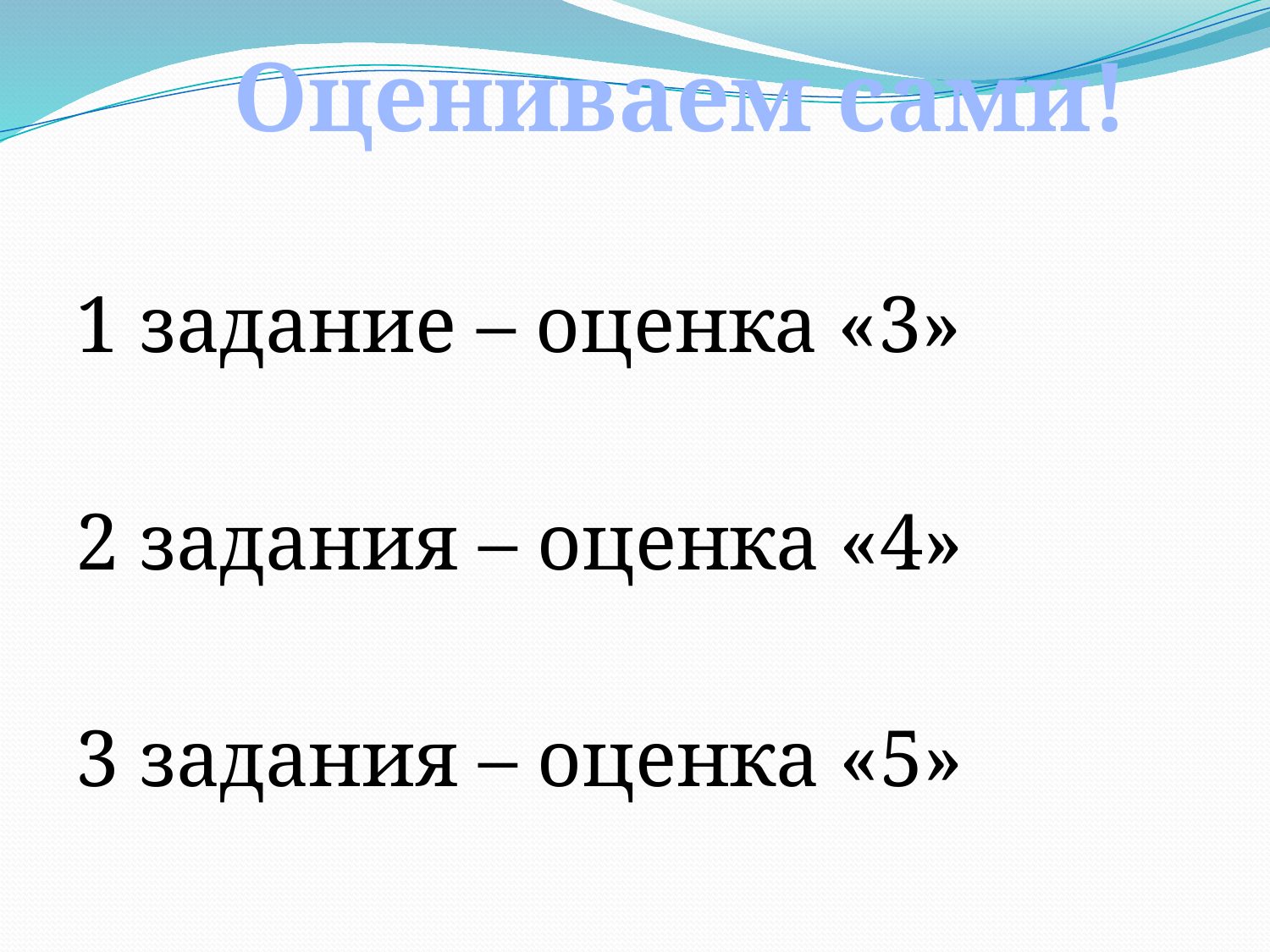

Оцениваем сами!
1 задание – оценка «3»

2 задания – оценка «4»

3 задания – оценка «5»